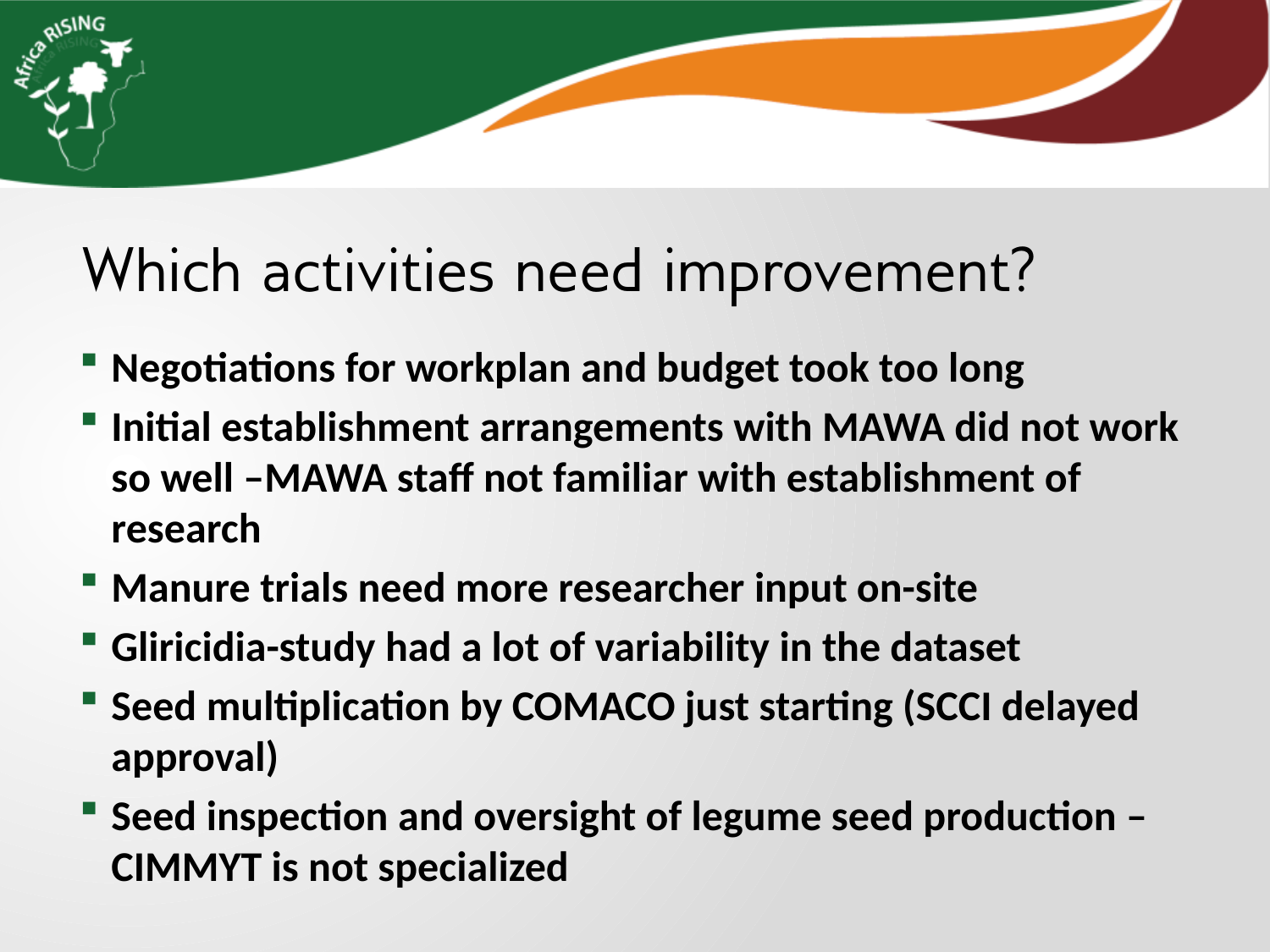

Which activities need improvement?
Negotiations for workplan and budget took too long
Initial establishment arrangements with MAWA did not work so well –MAWA staff not familiar with establishment of research
Manure trials need more researcher input on-site
Gliricidia-study had a lot of variability in the dataset
Seed multiplication by COMACO just starting (SCCI delayed approval)
Seed inspection and oversight of legume seed production – CIMMYT is not specialized